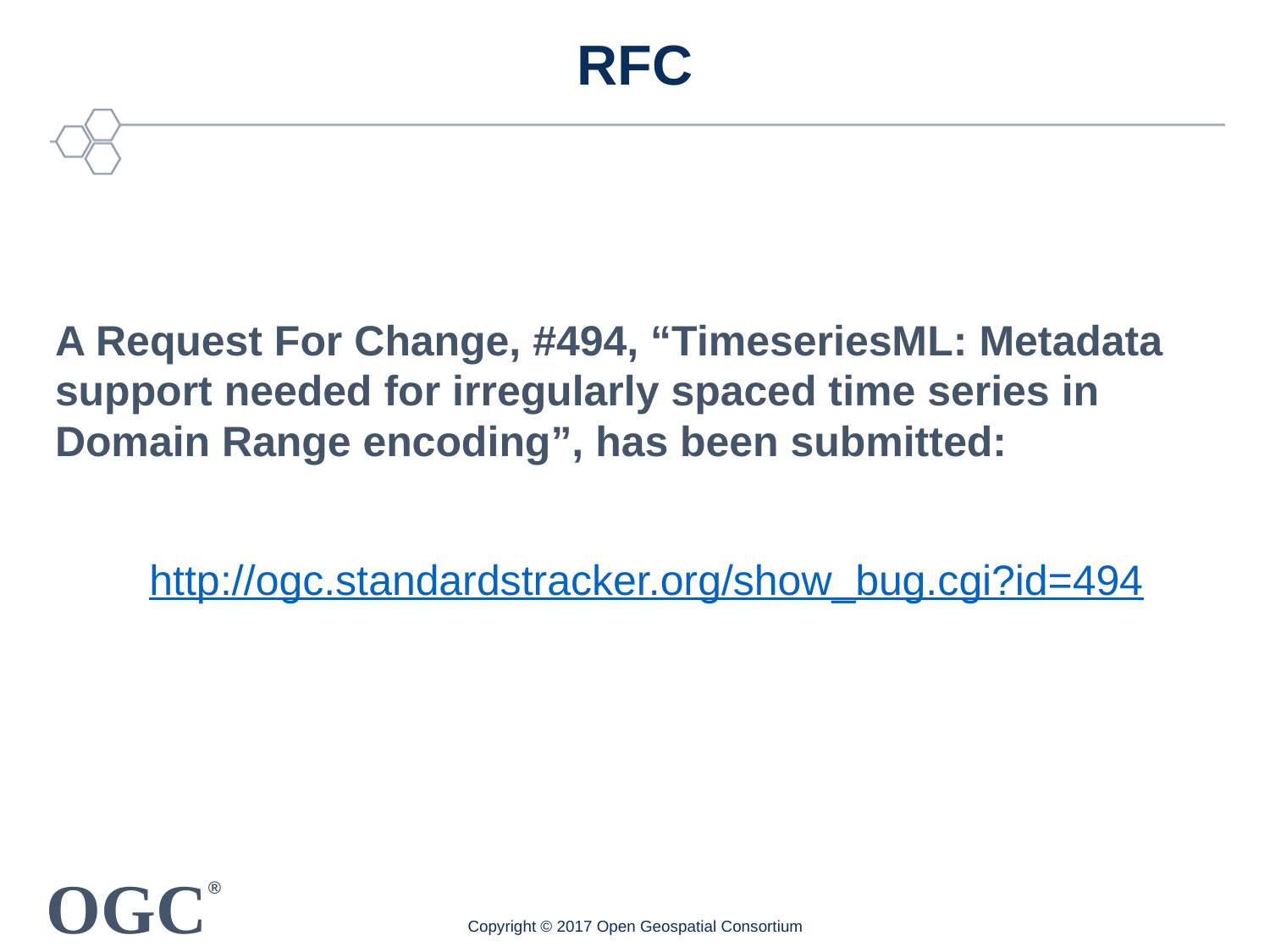

# RFC
A Request For Change, #494, “TimeseriesML: Metadata support needed for irregularly spaced time series in Domain Range encoding”, has been submitted:

http://ogc.standardstracker.org/show_bug.cgi?id=494

Copyright © 2017 Open Geospatial Consortium